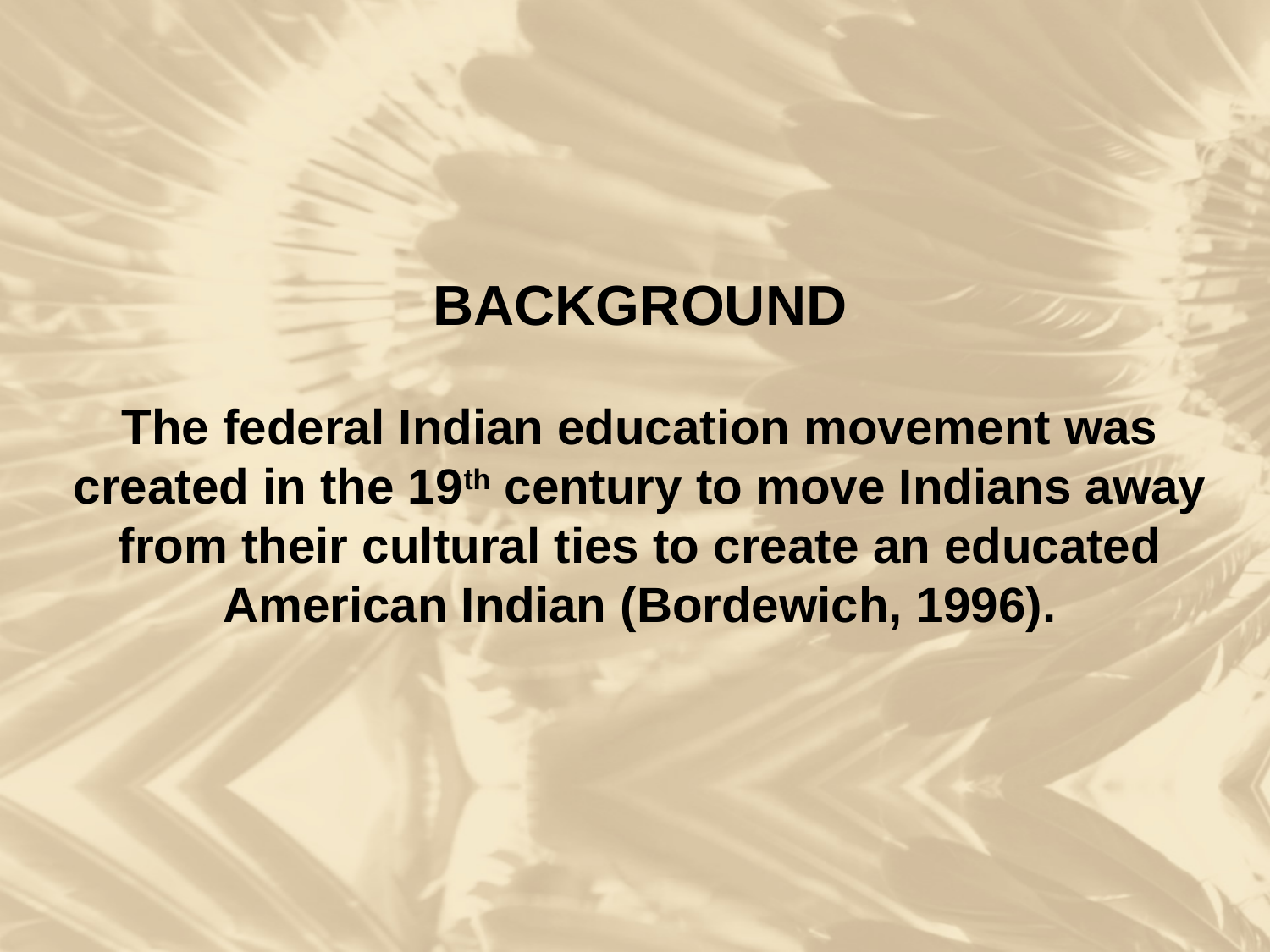

# BACKGROUND The federal Indian education movement was created in the 19th century to move Indians away from their cultural ties to create an educated American Indian (Bordewich, 1996).